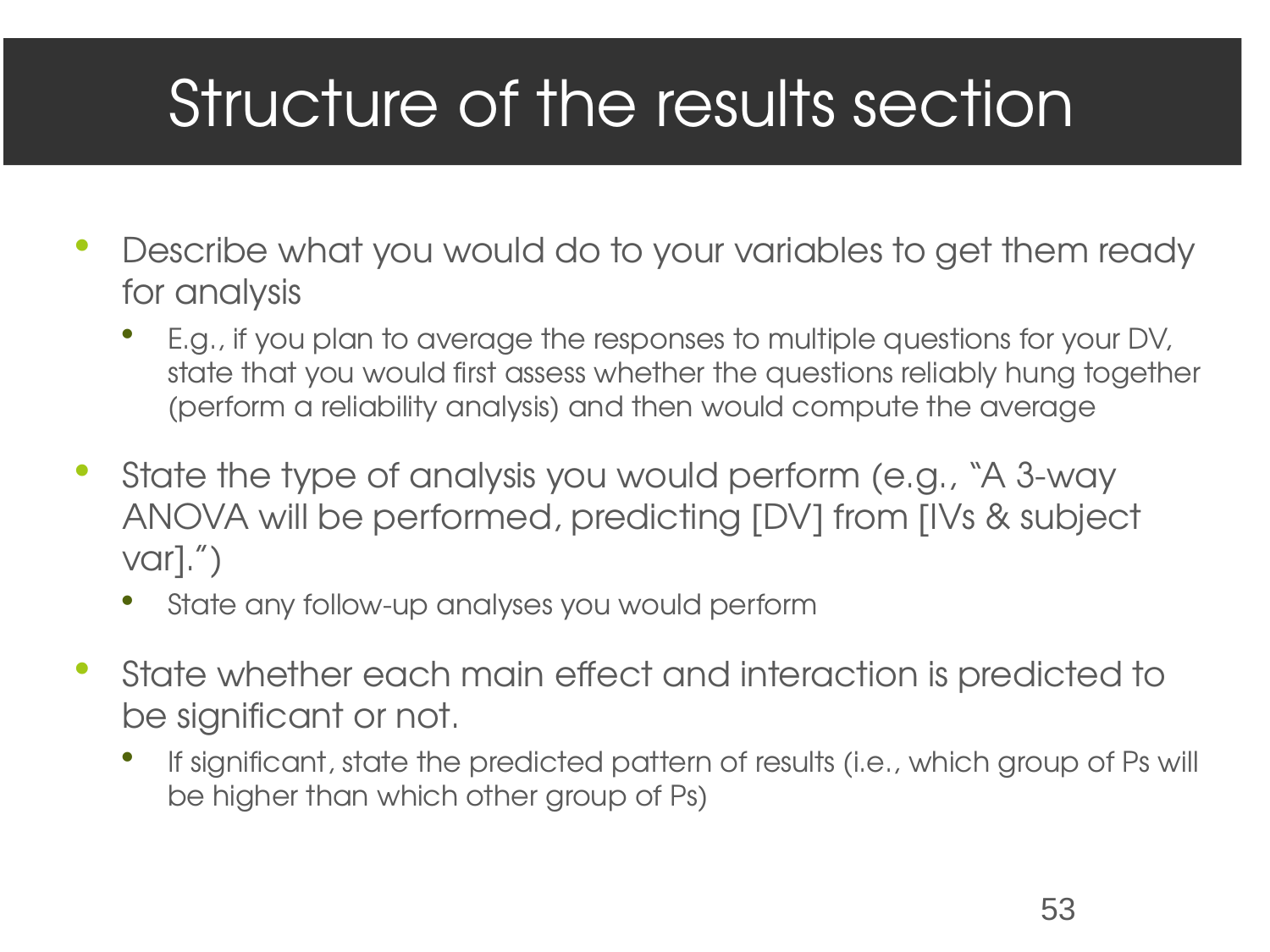

# Structure of the results section
Describe what you would do to your variables to get them ready for analysis
E.g., if you plan to average the responses to multiple questions for your DV,  state that you would first assess whether the questions reliably hung together (perform a reliability analysis) and then would compute the average
State the type of analysis you would perform (e.g., “A 3-way ANOVA will be performed, predicting [DV] from [IVs & subject var].”)
State any follow-up analyses you would perform
State whether each main effect and interaction is predicted to be significant or not.
If significant, state the predicted pattern of results (i.e., which group of Ps will be higher than which other group of Ps)

53